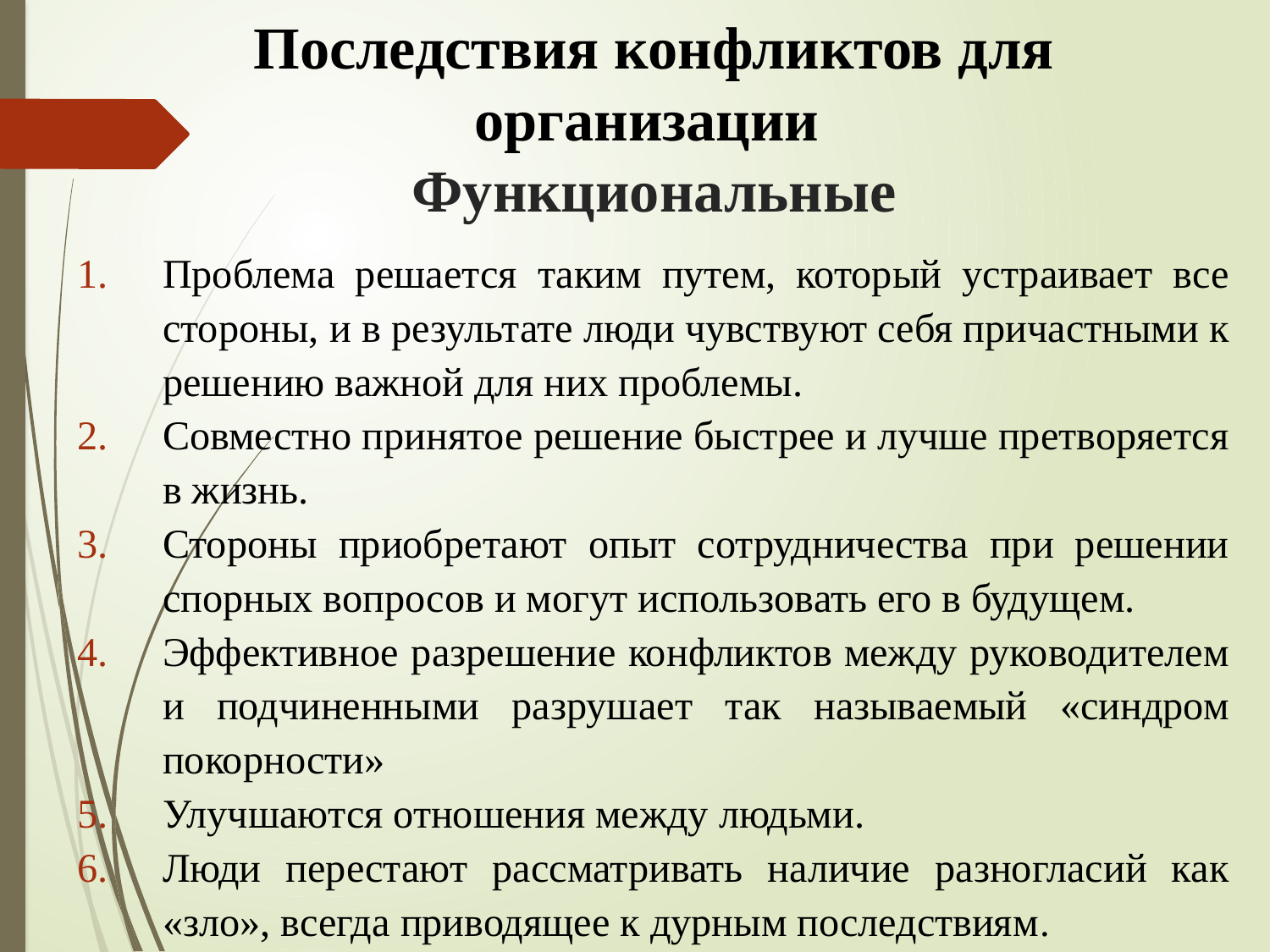

# Последствия конфликтов для организации Функциональные
Проблема решается таким путем, который устраивает все стороны, и в результате люди чувствуют себя причастными к решению важной для них проблемы.
Совместно принятое решение быстрее и лучше претворяется в жизнь.
Стороны приобретают опыт сотрудничества при решении спорных вопросов и могут использовать его в будущем.
Эффективное разрешение конфликтов между руководителем и подчиненными разрушает так называемый «синдром покорности»
Улучшаются отношения между людьми.
Люди перестают рассматривать наличие разногласий как «зло», всегда приводящее к дурным последствиям.